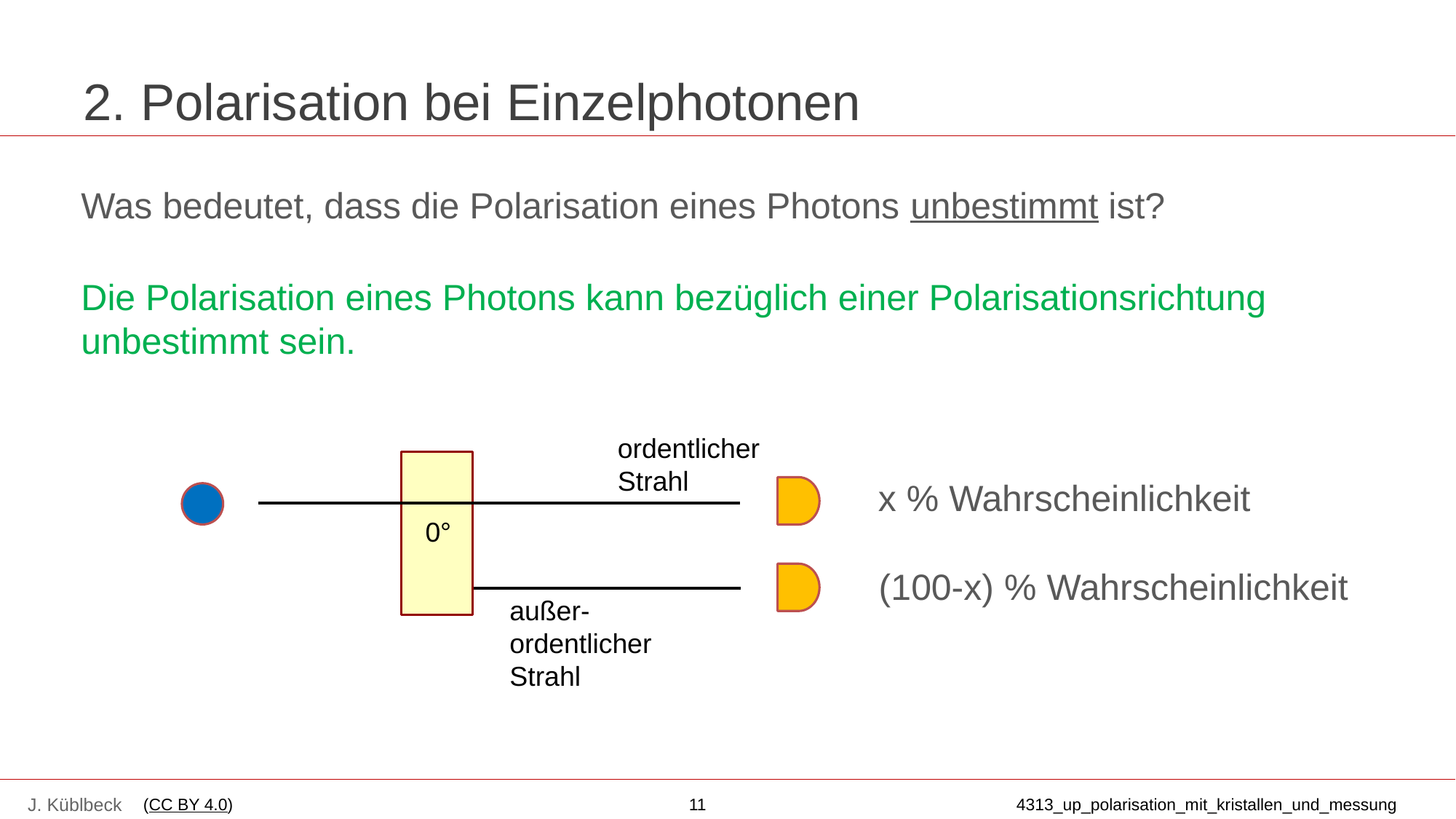

# 2. Polarisation bei Einzelphotonen
Was bedeutet, dass die Polarisation eines Photons unbestimmt ist?
Die Polarisation eines Photons kann bezüglich einer Polarisationsrichtung unbestimmt sein.

ordentlicher
Strahl

   x % Wahrscheinlichkeit

 0°
(100-x) % Wahrscheinlichkeit

außer-
ordentlicher
Strahl